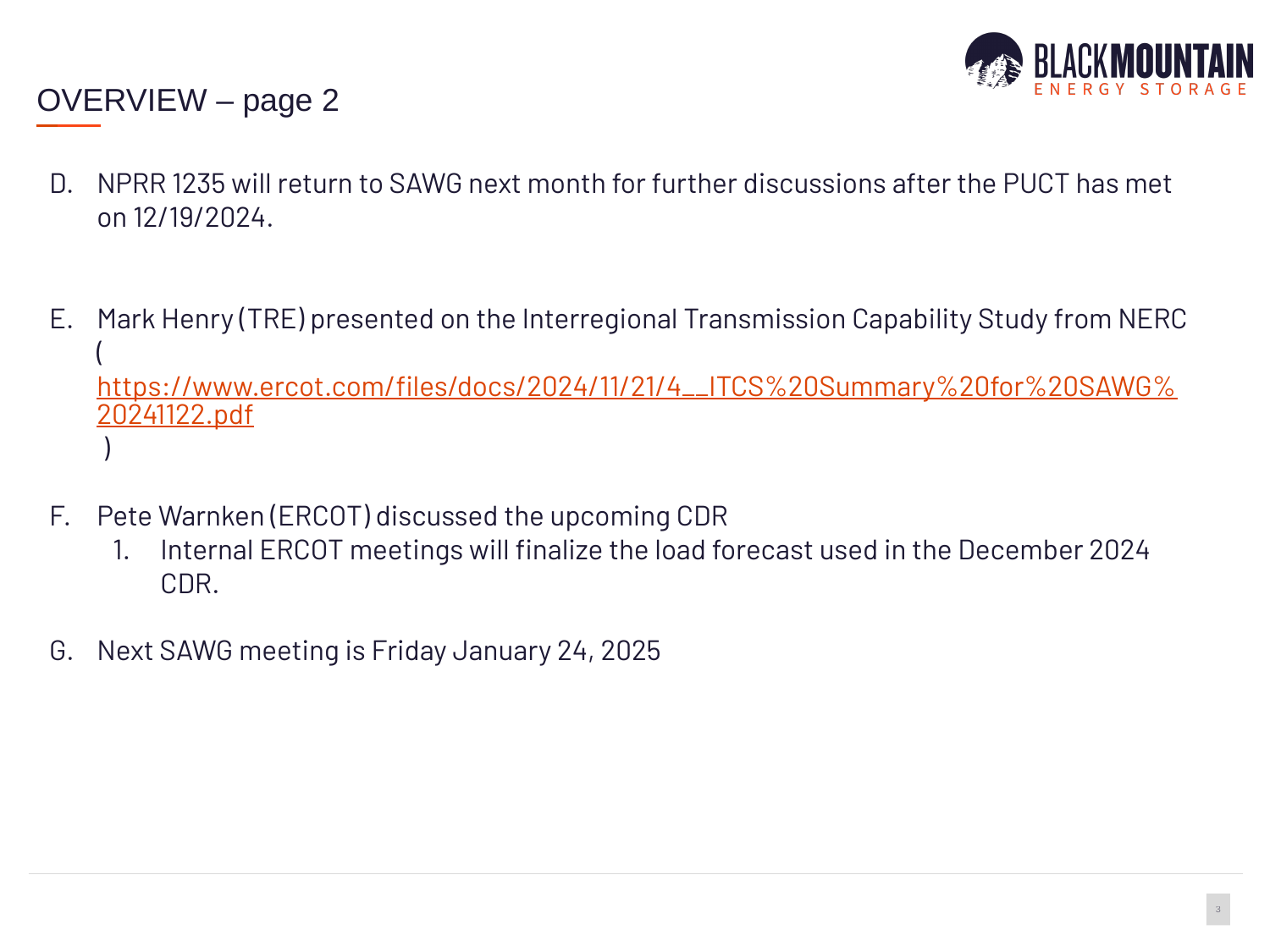

OVERVIEW – page 2
NPRR 1235 will return to SAWG next month for further discussions after the PUCT has met on 12/19/2024.

Mark Henry (TRE) presented on the Interregional Transmission Capability Study from NERC (https://www.ercot.com/files/docs/2024/11/21/4__ITCS%20Summary%20for%20SAWG%20241122.pdf )

Pete Warnken (ERCOT) discussed the upcoming CDR
Internal ERCOT meetings will finalize the load forecast used in the December 2024 CDR.

Next SAWG meeting is Friday January 24, 2025